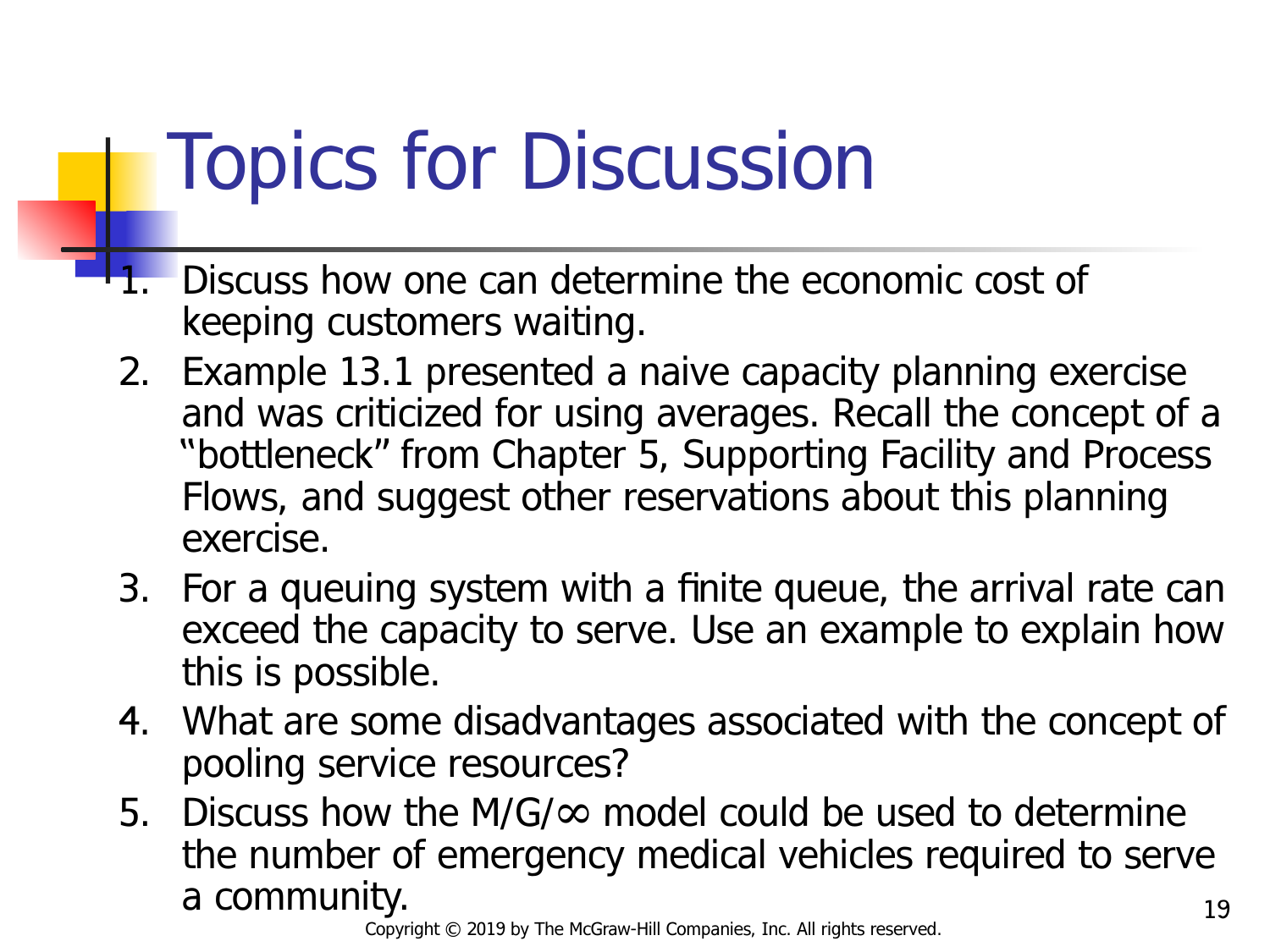

# Topics for Discussion
Discuss how one can determine the economic cost of keeping customers waiting.
Example 13.1 presented a naive capacity planning exercise and was criticized for using averages. Recall the concept of a “bottleneck” from Chapter 5, Supporting Facility and Process Flows, and suggest other reservations about this planning exercise.
For a queuing system with a finite queue, the arrival rate can exceed the capacity to serve. Use an example to explain how this is possible.
What are some disadvantages associated with the concept of pooling service resources?
Discuss how the M/G/∞ model could be used to determine the number of emergency medical vehicles required to serve a community.
19
Copyright © 2019 by The McGraw-Hill Companies, Inc. All rights reserved.